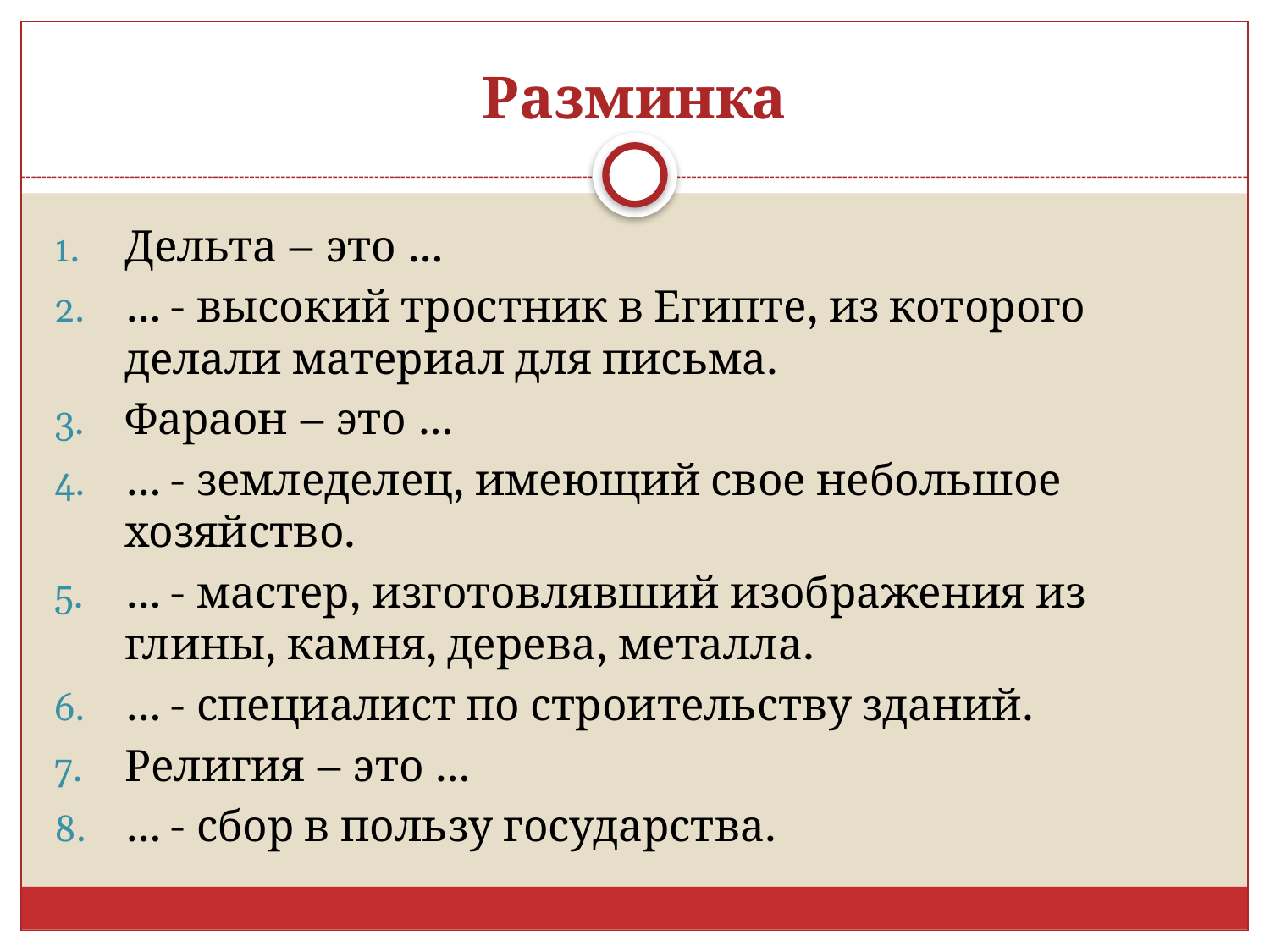

# Разминка
Дельта – это …
… - высокий тростник в Египте, из которого делали материал для письма.
Фараон – это …
… - земледелец, имеющий свое небольшое хозяйство.
… - мастер, изготовлявший изображения из глины, камня, дерева, металла.
… - специалист по строительству зданий.
Религия – это …
… - сбор в пользу государства.